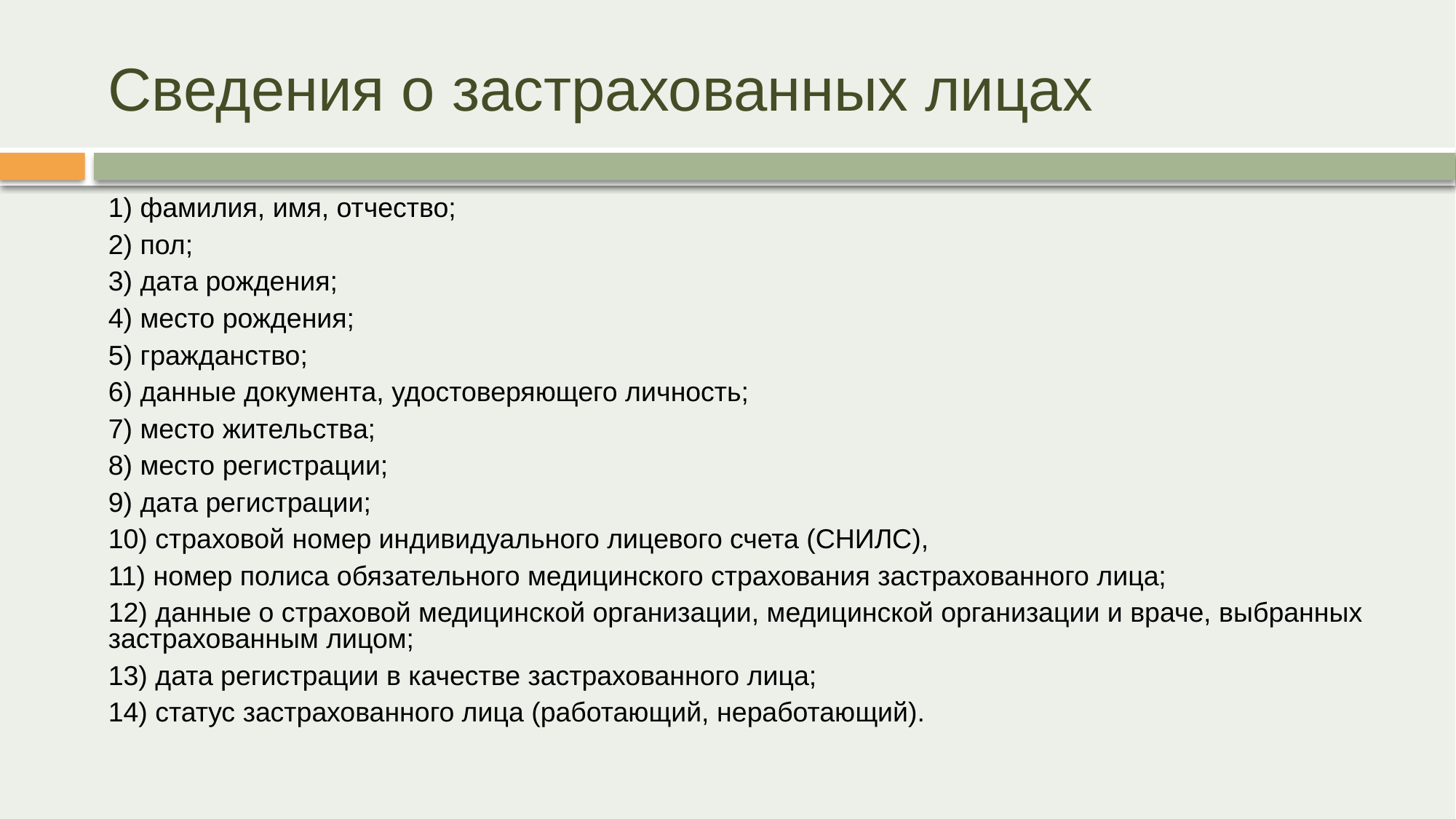

# Сведения о застрахованных лицах
1) фамилия, имя, отчество;
2) пол;
3) дата рождения;
4) место рождения;
5) гражданство;
6) данные документа, удостоверяющего личность;
7) место жительства;
8) место регистрации;
9) дата регистрации;
10) страховой номер индивидуального лицевого счета (СНИЛС),
11) номер полиса обязательного медицинского страхования застрахованного лица;
12) данные о страховой медицинской организации, медицинской организации и враче, выбранных застрахованным лицом;
13) дата регистрации в качестве застрахованного лица;
14) статус застрахованного лица (работающий, неработающий).